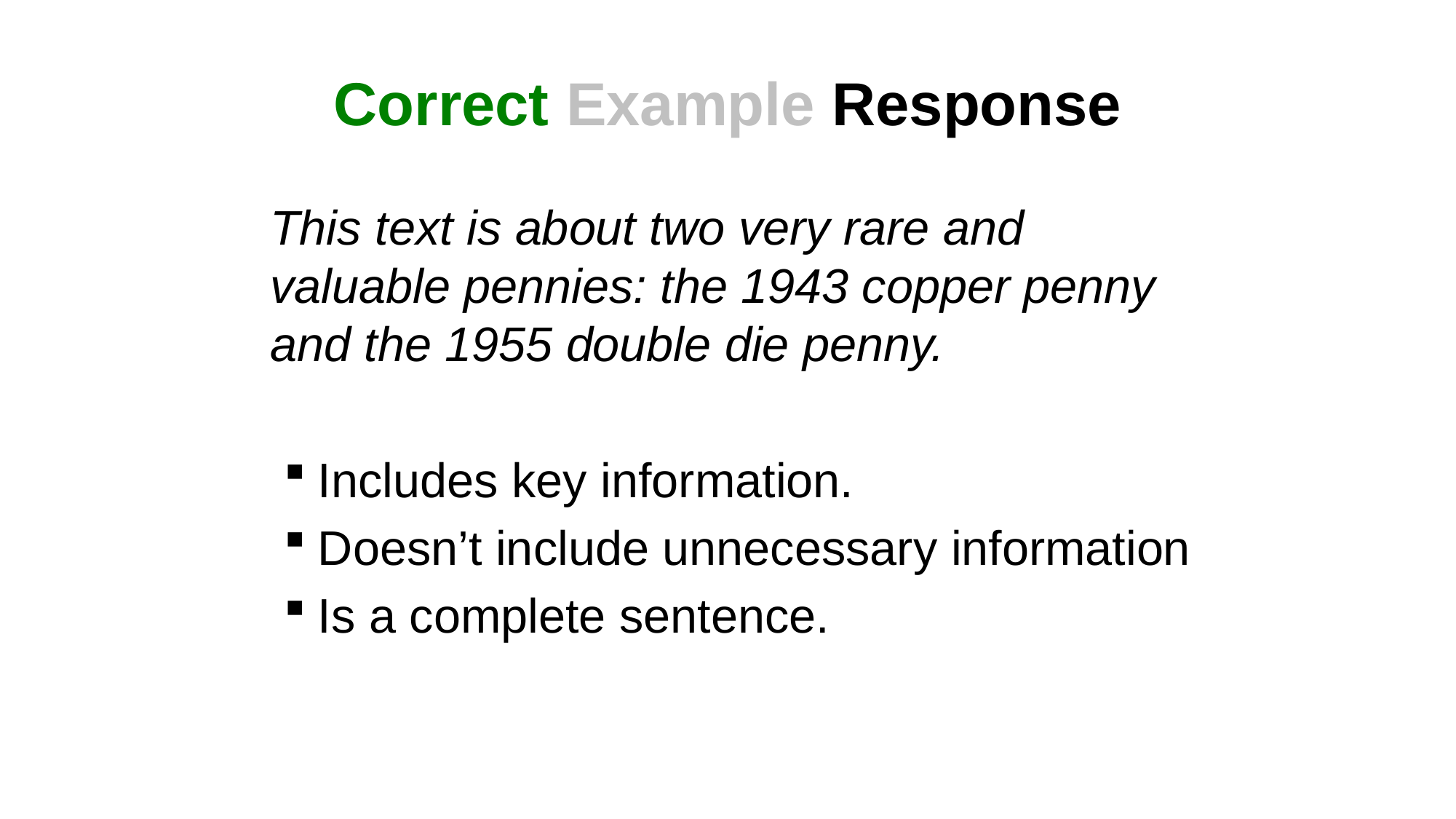

# Correct Example Response
	This text is about two very rare and valuable pennies: the 1943 copper penny and the 1955 double die penny.

Includes key information.
Doesn’t include unnecessary information
Is a complete sentence.